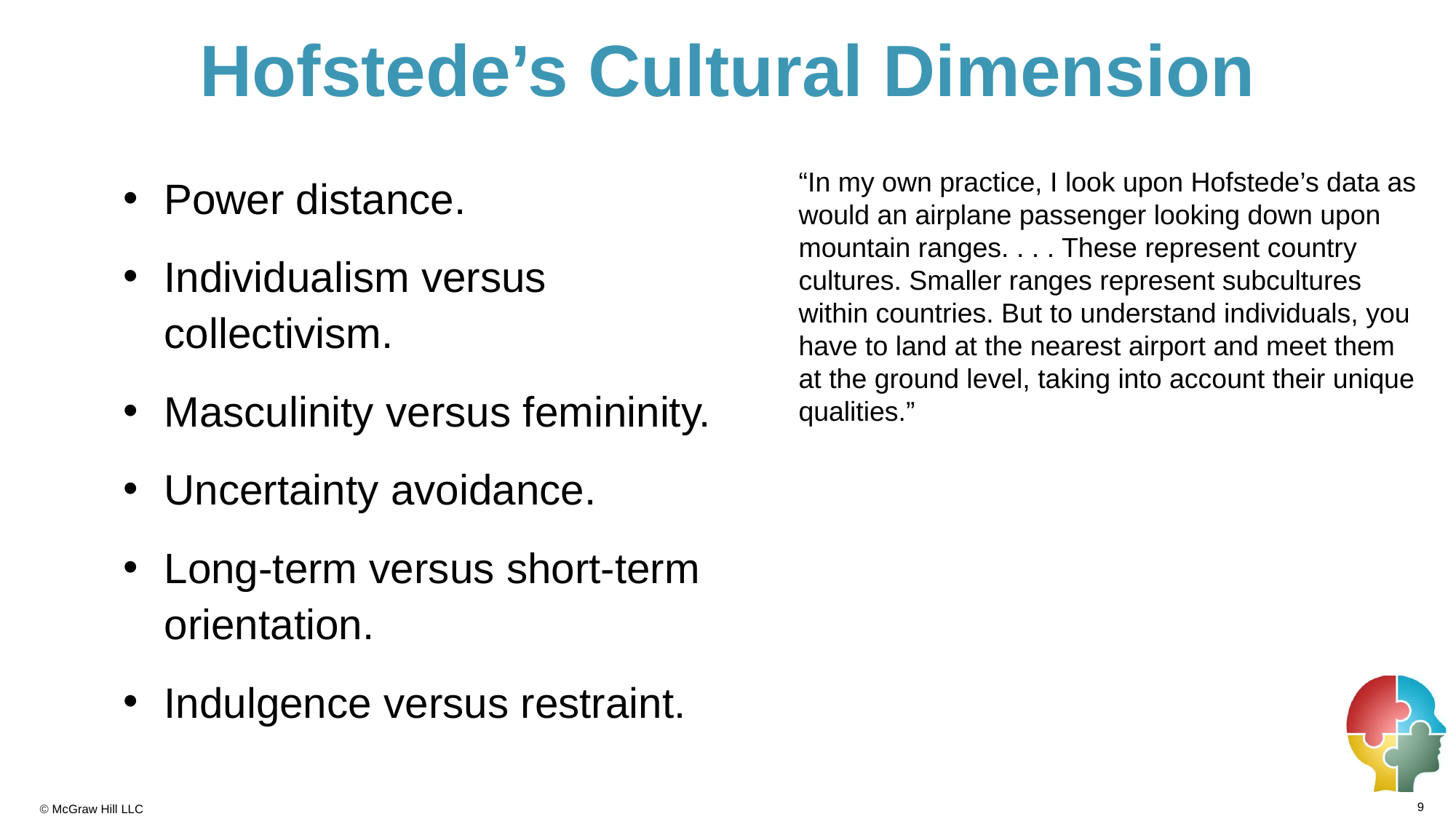

# Hofstede’s Cultural Dimension
“In my own practice, I look upon Hofstede’s data as would an airplane passenger looking down upon mountain ranges. . . . These represent country cultures. Smaller ranges represent subcultures within countries. But to understand individuals, you have to land at the nearest airport and meet them at the ground level, taking into account their unique qualities.”
Power distance.
Individualism versus collectivism.
Masculinity versus femininity.
Uncertainty avoidance.
Long-term versus short-term orientation.
Indulgence versus restraint.
9